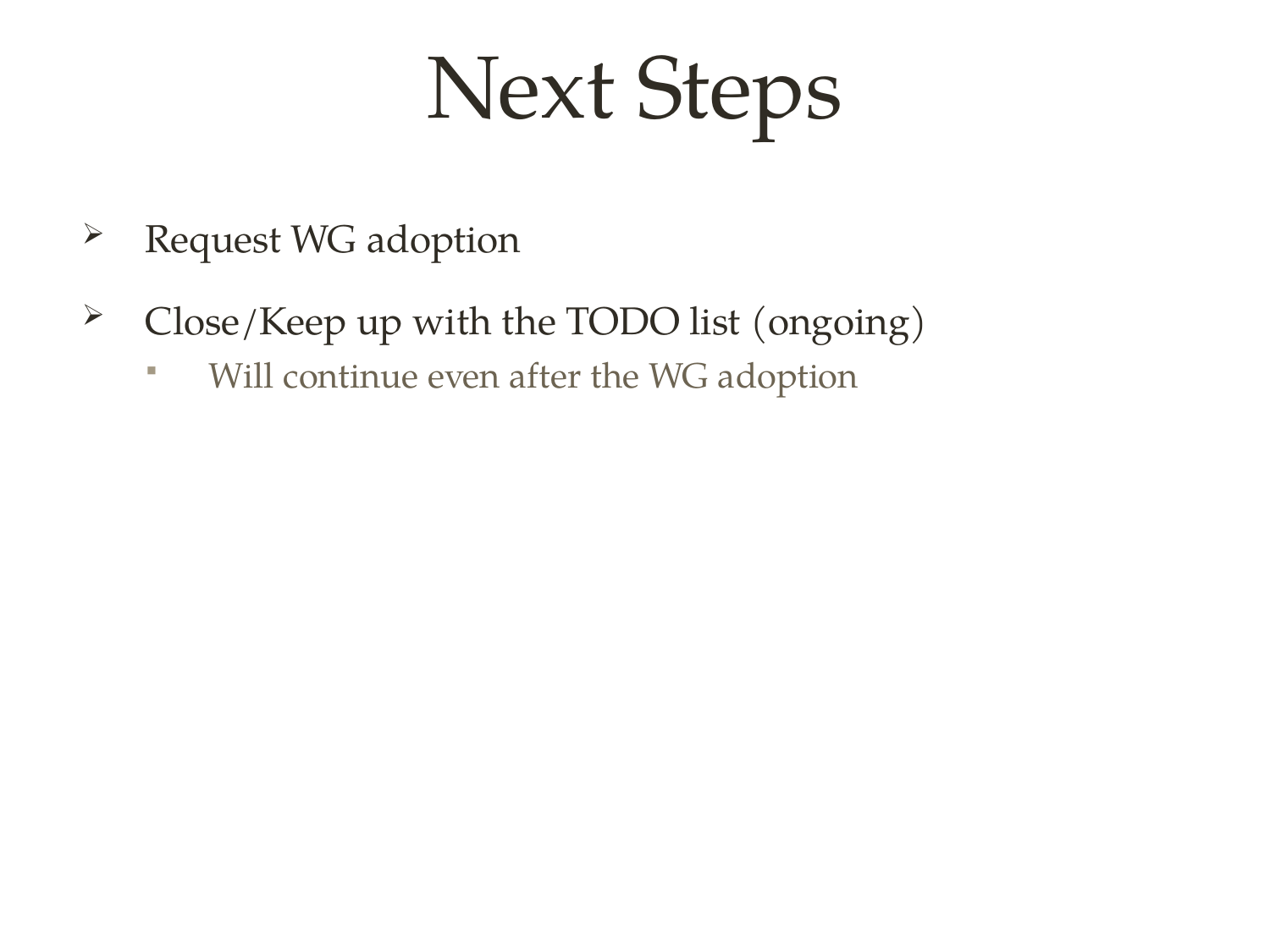

# Next Steps
Request WG adoption
Close/Keep up with the TODO list (ongoing)
Will continue even after the WG adoption